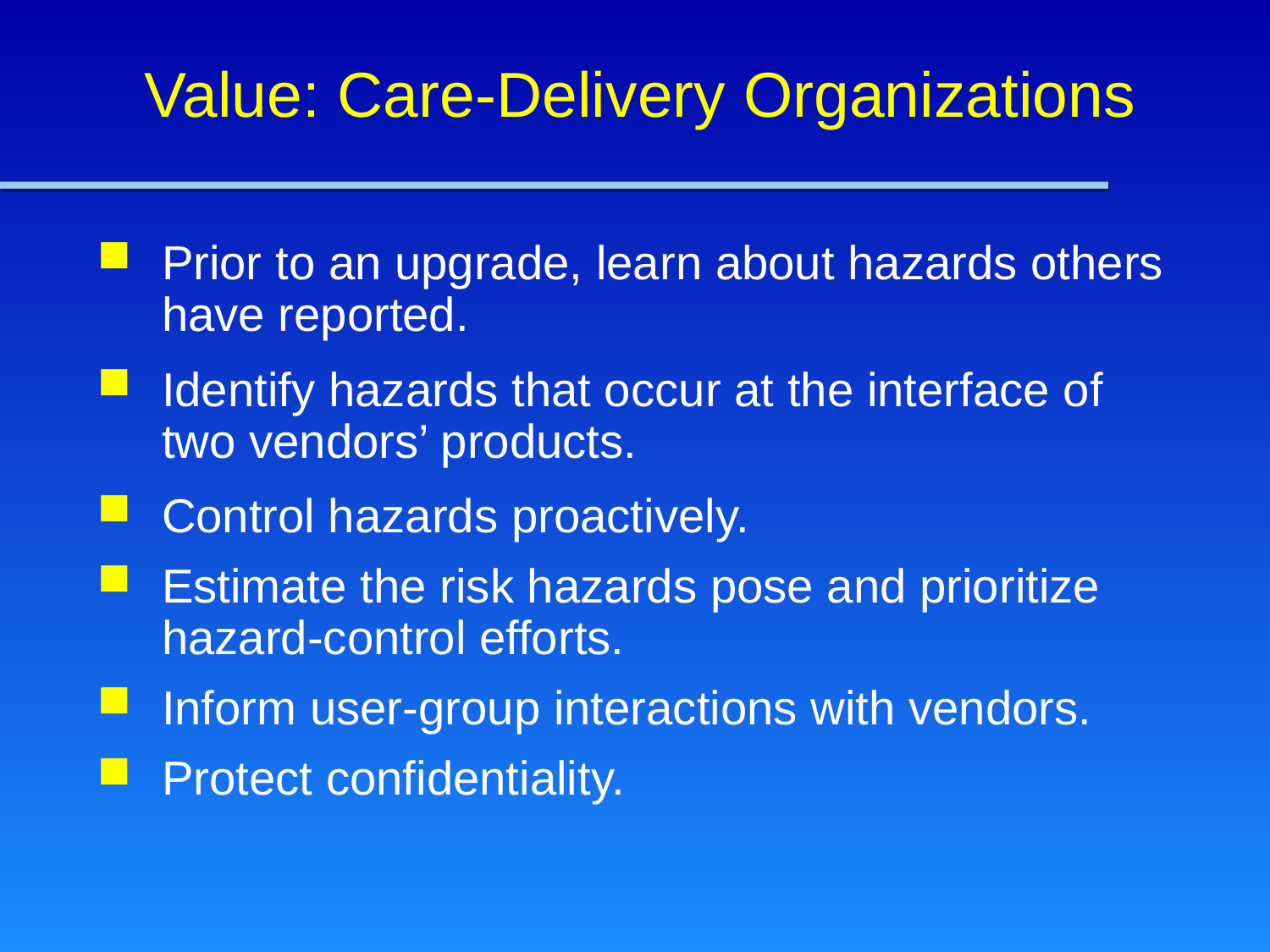

# Value: Care-Delivery Organizations
Prior to an upgrade, learn about hazards others have reported.
Identify hazards that occur at the interface of two vendors’ products.
Control hazards proactively.
Estimate the risk hazards pose and prioritize hazard-control efforts.
Inform user-group interactions with vendors.
Protect confidentiality.